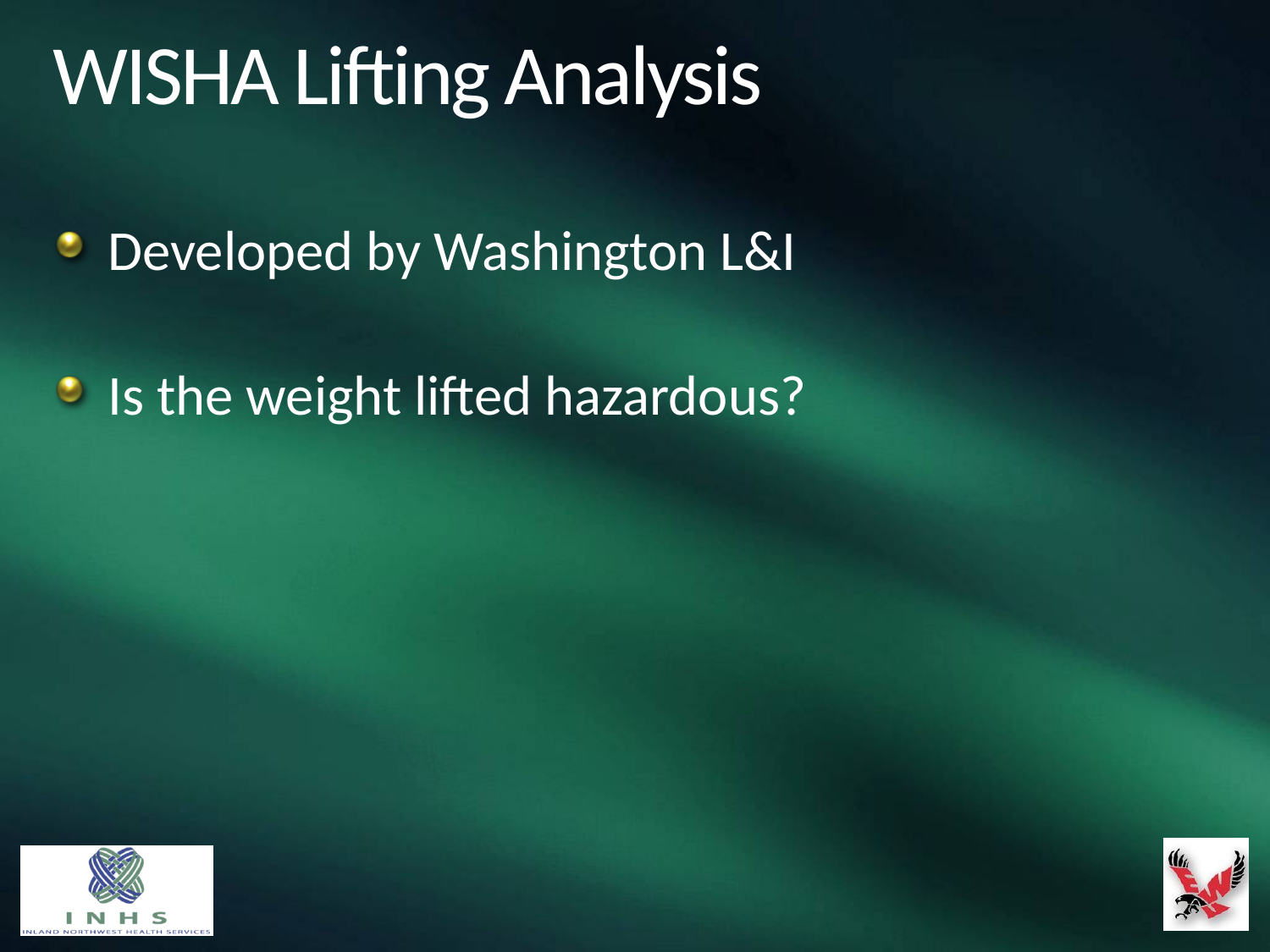

# WISHA Lifting Analysis
Developed by Washington L&I

Is the weight lifted hazardous?